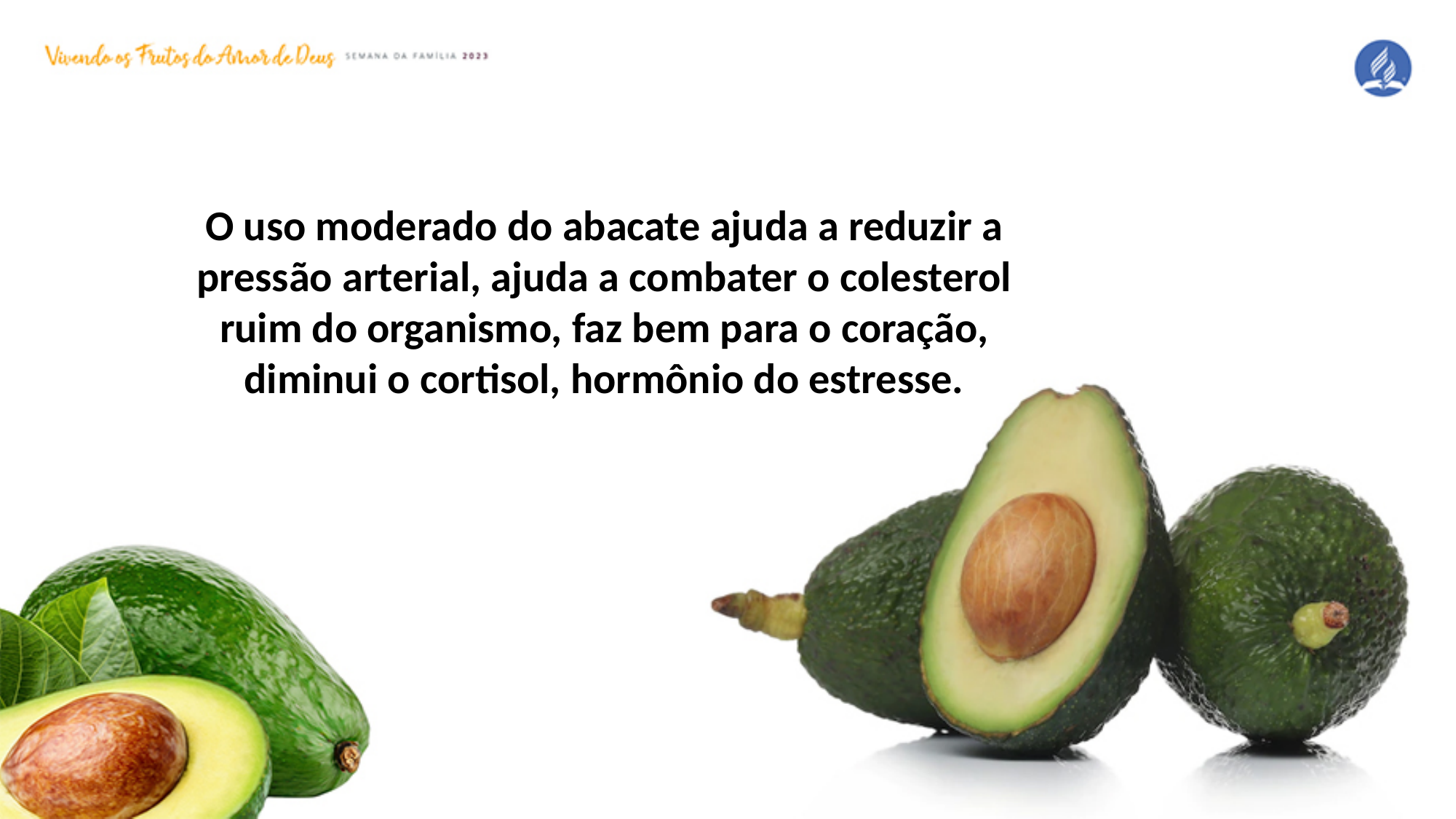

O uso moderado do abacate ajuda a reduzir a pressão arterial, ajuda a combater o colesterol ruim do organismo, faz bem para o coração, diminui o cortisol, hormônio do estresse.